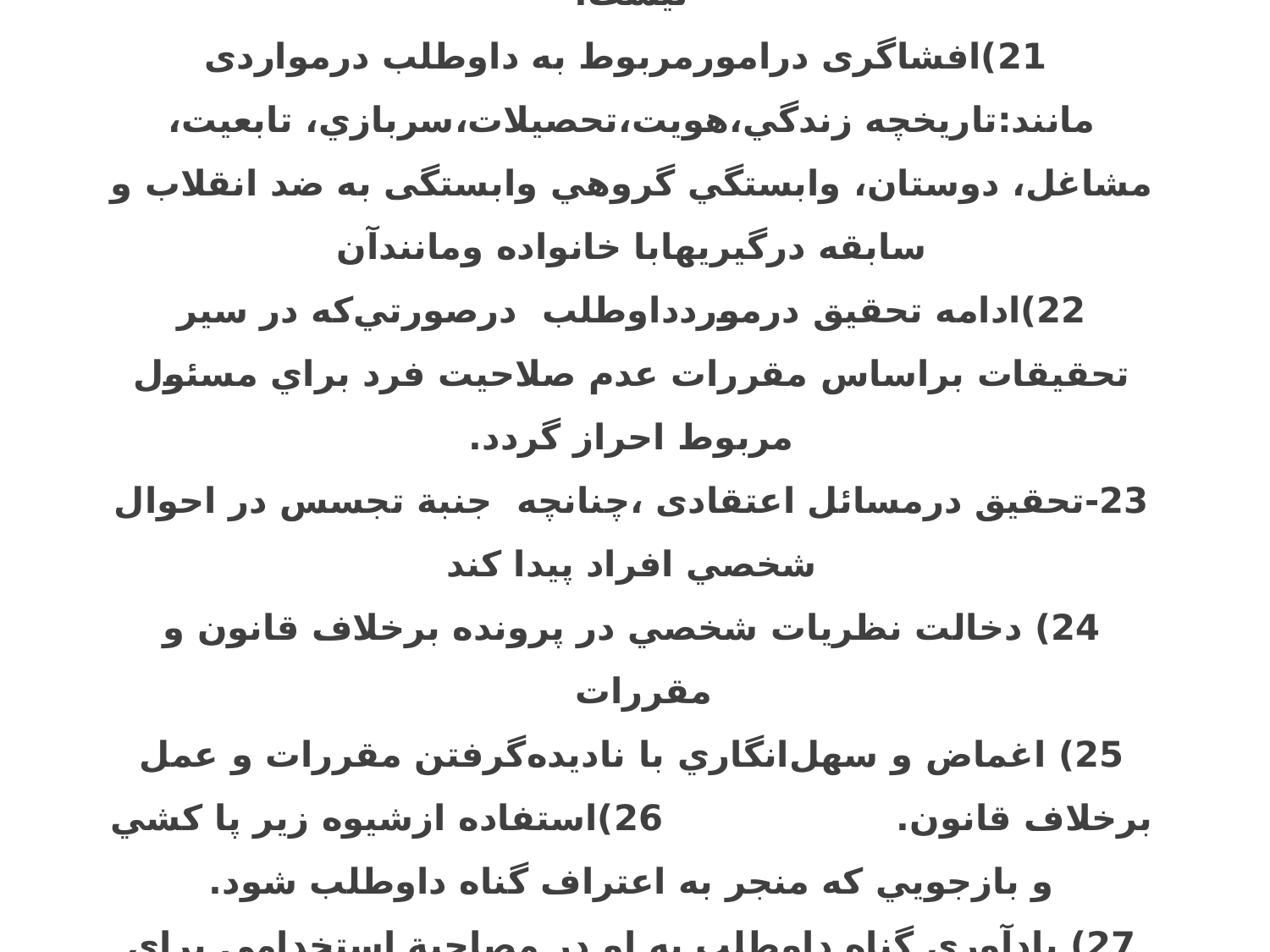

20) تحقيق در اموري كه دخالت در شرايط پذيرش ندارد جايز نيست.
 21)افشاگری درامورمربوط به داوطلب درمواردی مانند:تاريخچه زندگي،هويت،تحصيلات،سربازي، تابعيت، مشاغل، دوستان، وابستگي گروهي وابستگی به ضد انقلاب و سابقه درگيريهابا خانواده ومانندآن
22)ادامه تحقیق درموردداوطلب  درصورتي‌كه در سير تحقيقات براساس مقررات عدم صلاحيت فرد براي مسئول مربوط احراز گردد.
23-تحقیق درمسائل اعتقادی ،چنانچه  جنبة تجسس در احوال شخصي افراد پيدا کند
24) دخالت نظريات شخصي در پرونده برخلاف قانون و مقررات
25) اغماض و سهل‌انگاري با ناديده‌گرفتن مقررات و عمل برخلاف قانون.                   26)استفاده ازشيوه زير پا كشي و بازجويي كه منجر به اعتراف گناه داوطلب شود.
27) يادآوري گناه داوطلب به او در مصاحبة استخدامي براي رسيدن به نتيجة دلخواه،مگر دربارة امور مرتبط و مؤثر در جذب.